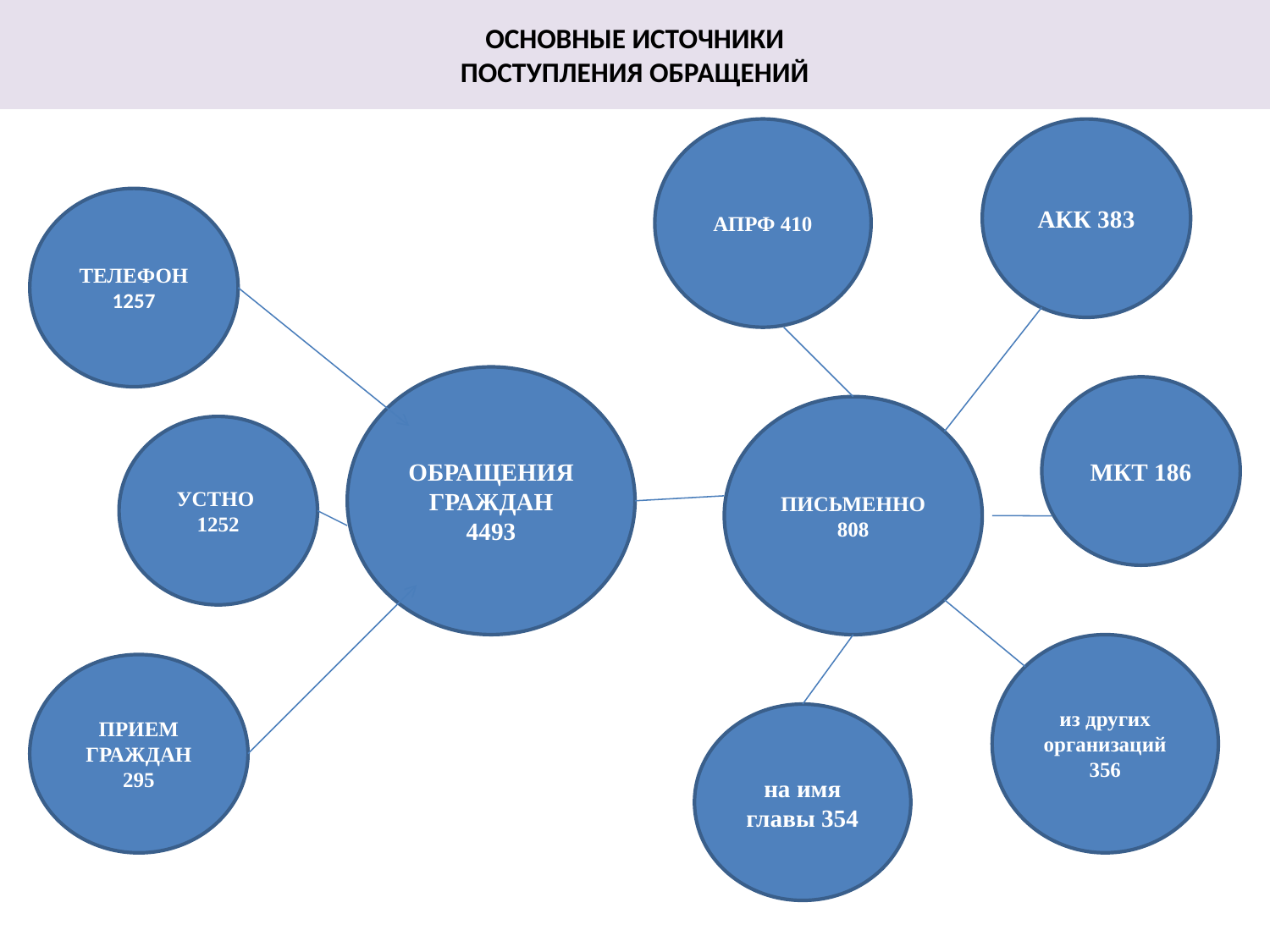

# ОСНОВНЫЕ ИСТОЧНИКИ ПОСТУПЛЕНИЯ ОБРАЩЕНИЙ

АПРФ 410
АКК 383
ТЕЛЕФОН 1257
ОБРАЩЕНИЯ ГРАЖДАН 4493
МКТ 186
ПИСЬМЕННО 808
УСТНО
1252
из других организаций 356
ПРИЕМ ГРАЖДАН 295
на имя главы 354